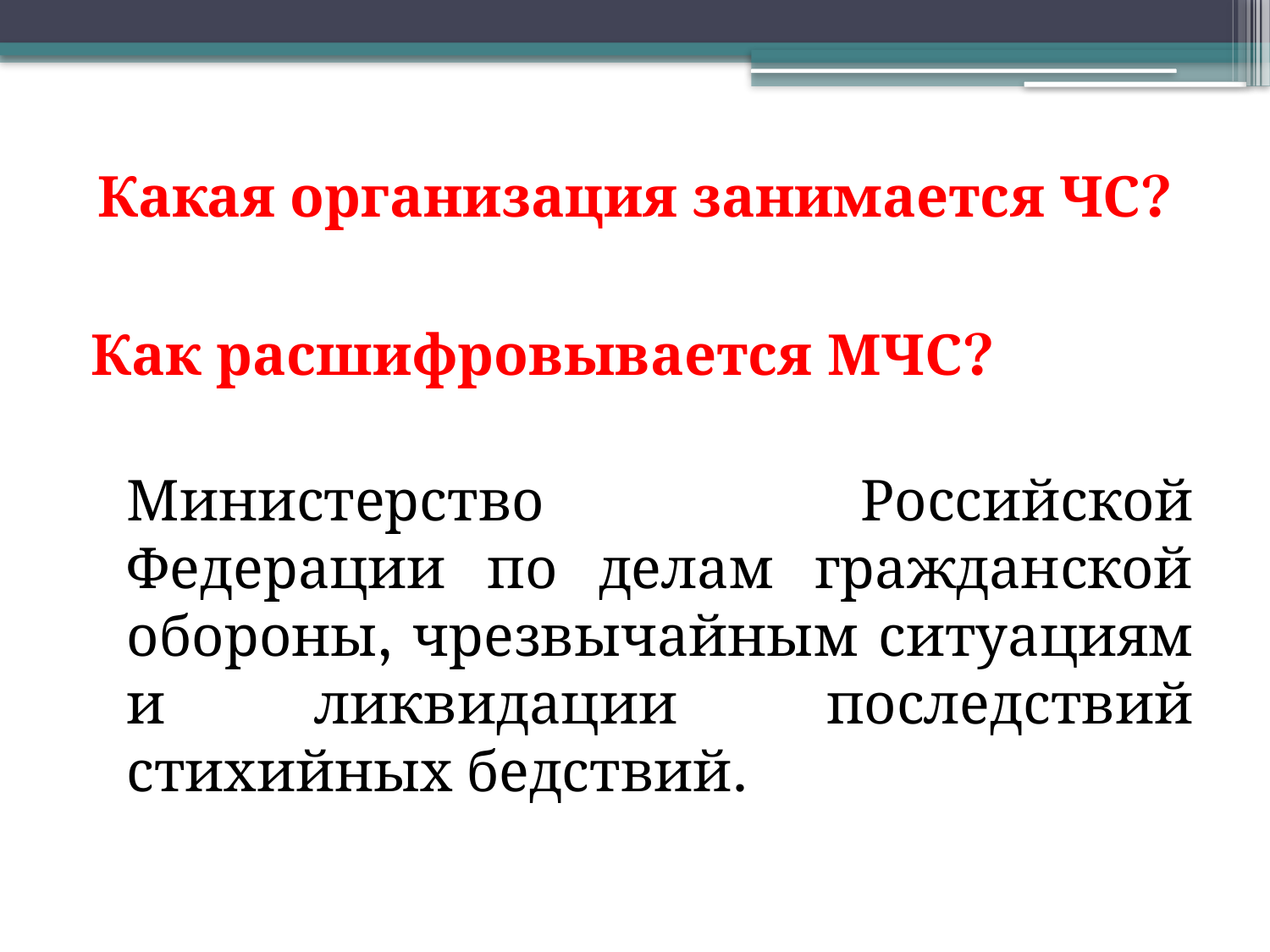

# Какая организация занимается ЧС?
Как расшифровывается МЧС?

	Министерство Российской Федерации по делам гражданской обороны, чрезвычайным ситуациям и ликвидации последствий стихийных бедствий.